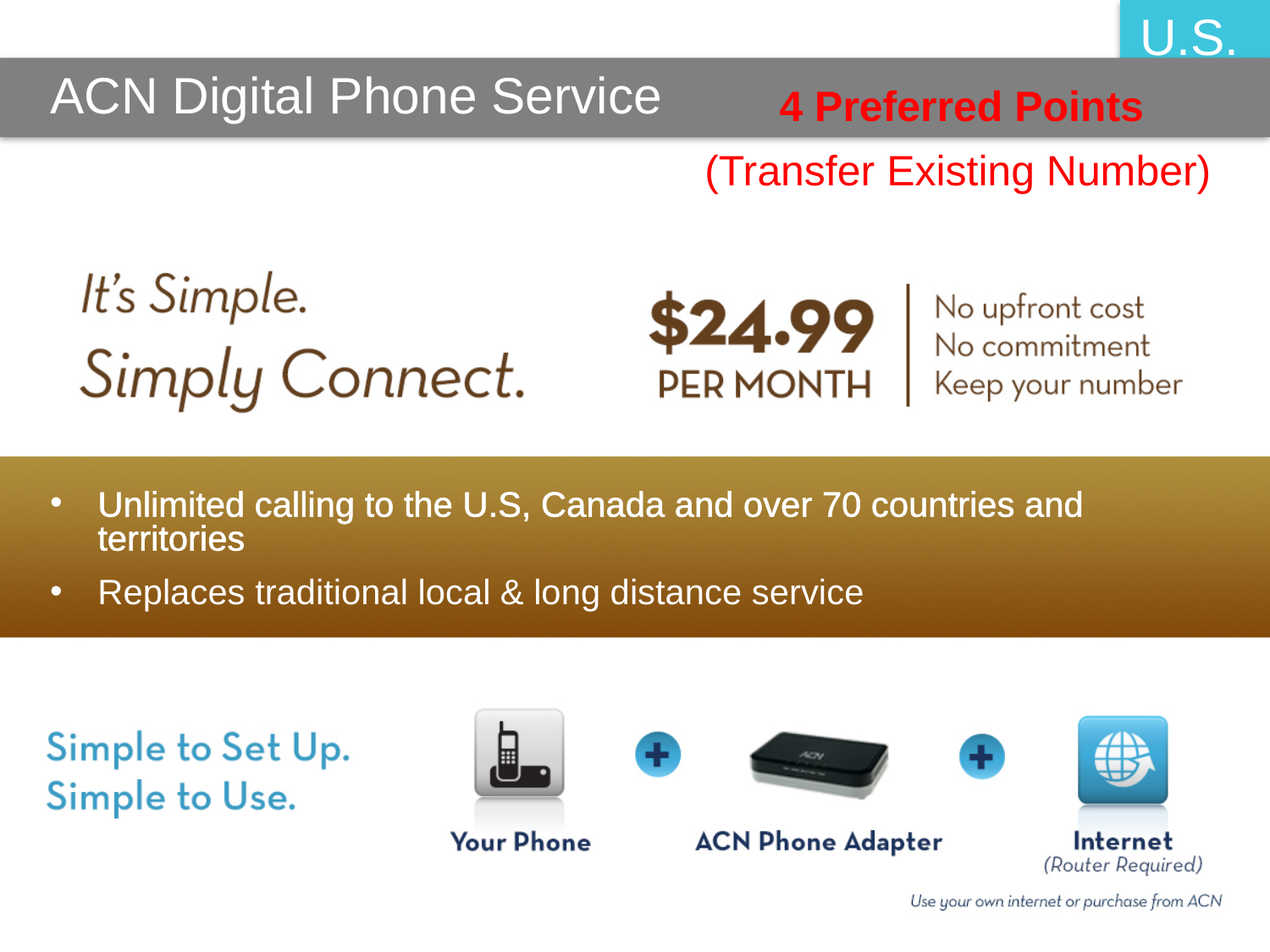

U.S.
ACN Digital Phone Service

4 Preferred Points
(Transfer Existing Number)
Unlimited calling to the U.S, Canada and over 70 countries and territories
Replaces traditional local & long distance service